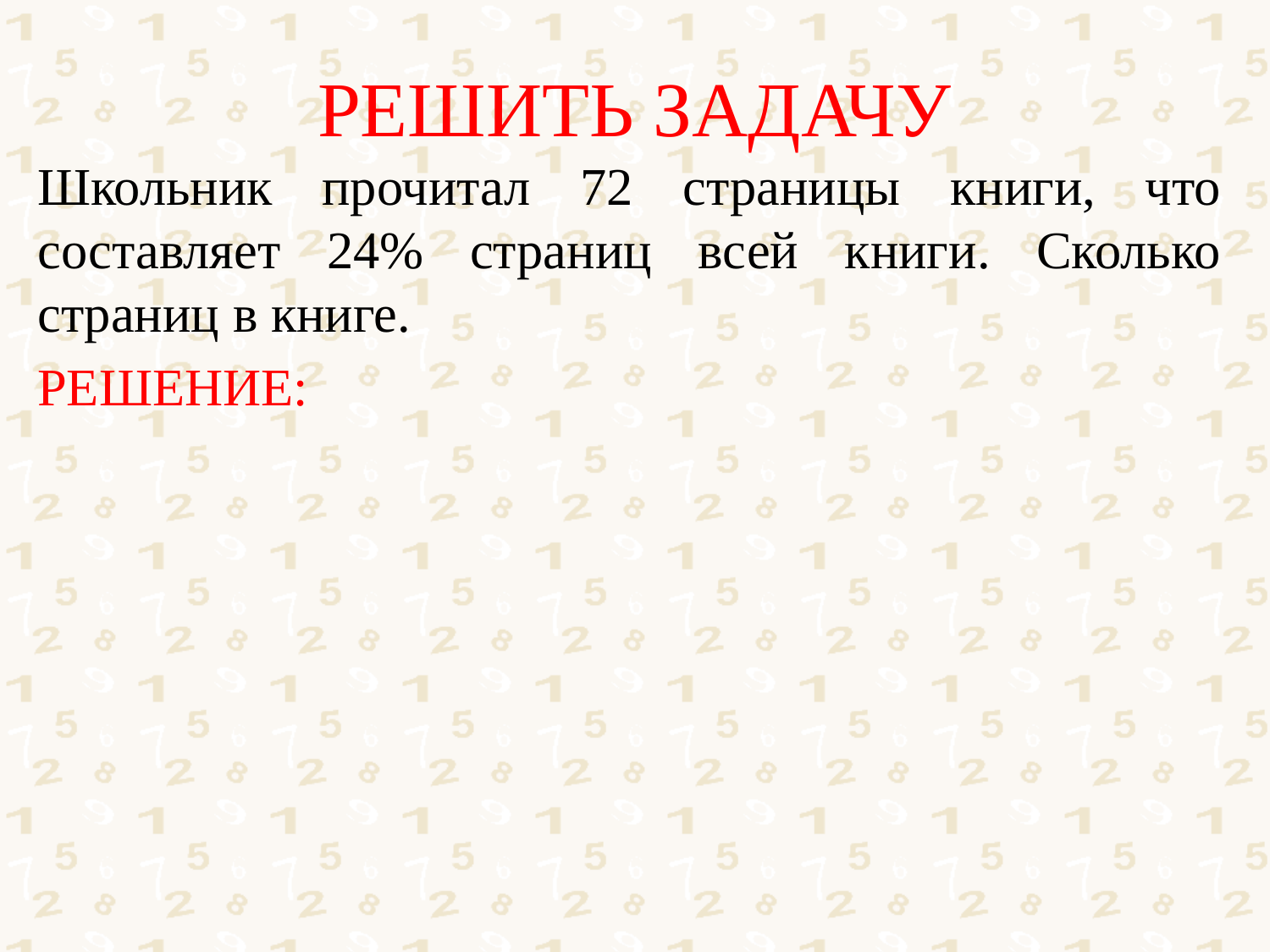

# РЕШИТЬ ЗАДАЧУ
Школьник прочитал 72 страницы книги, что составляет 24% страниц всей книги. Сколько страниц в книге.
РЕШЕНИЕ: